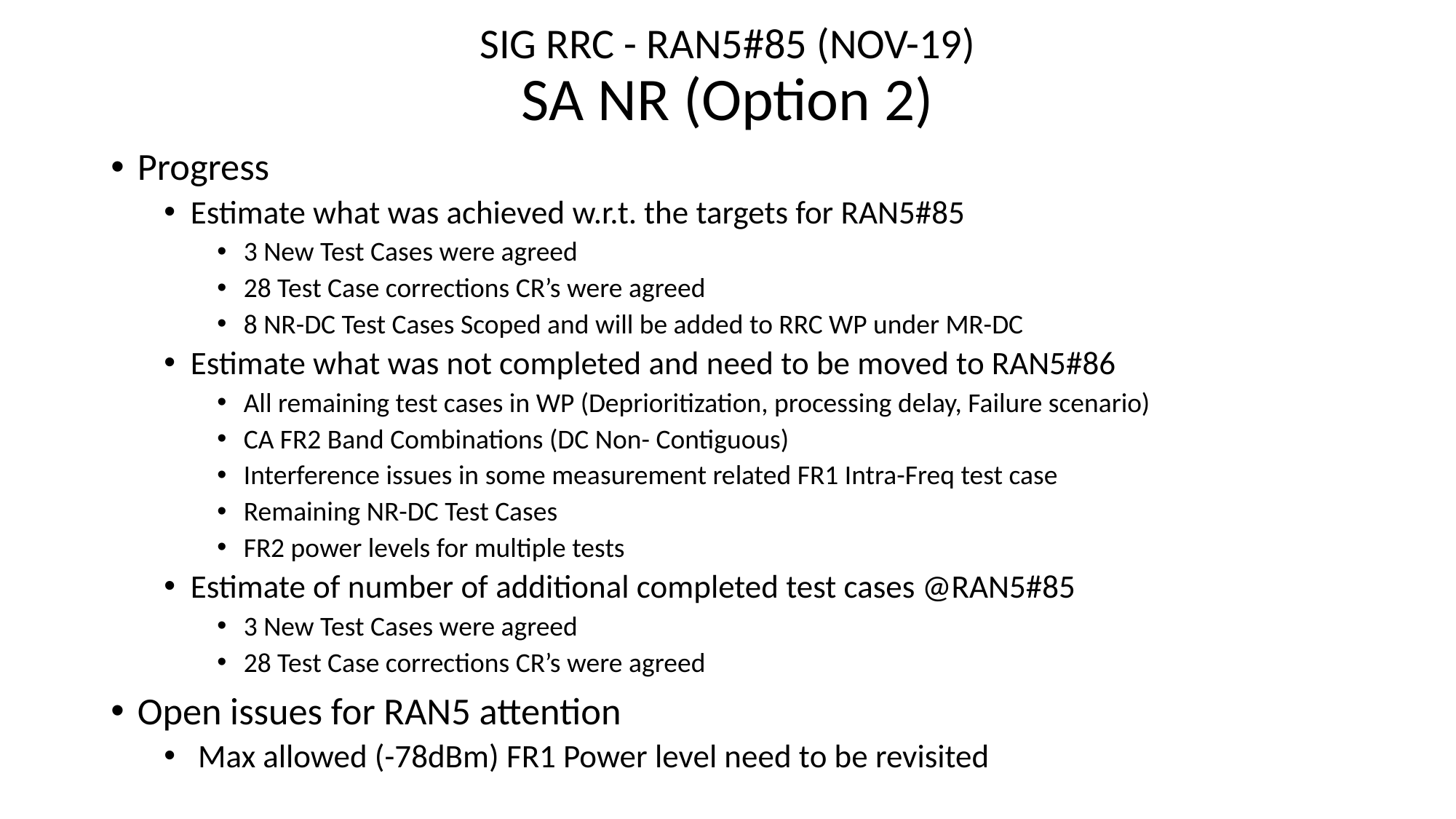

# SIG RRC - RAN5#85 (NOV-19) SA NR (Option 2)
Progress
Estimate what was achieved w.r.t. the targets for RAN5#85
3 New Test Cases were agreed
28 Test Case corrections CR’s were agreed
8 NR-DC Test Cases Scoped and will be added to RRC WP under MR-DC
Estimate what was not completed and need to be moved to RAN5#86
All remaining test cases in WP (Deprioritization, processing delay, Failure scenario)
CA FR2 Band Combinations (DC Non- Contiguous)
Interference issues in some measurement related FR1 Intra-Freq test case
Remaining NR-DC Test Cases
FR2 power levels for multiple tests
Estimate of number of additional completed test cases @RAN5#85
3 New Test Cases were agreed
28 Test Case corrections CR’s were agreed
Open issues for RAN5 attention
 Max allowed (-78dBm) FR1 Power level need to be revisited